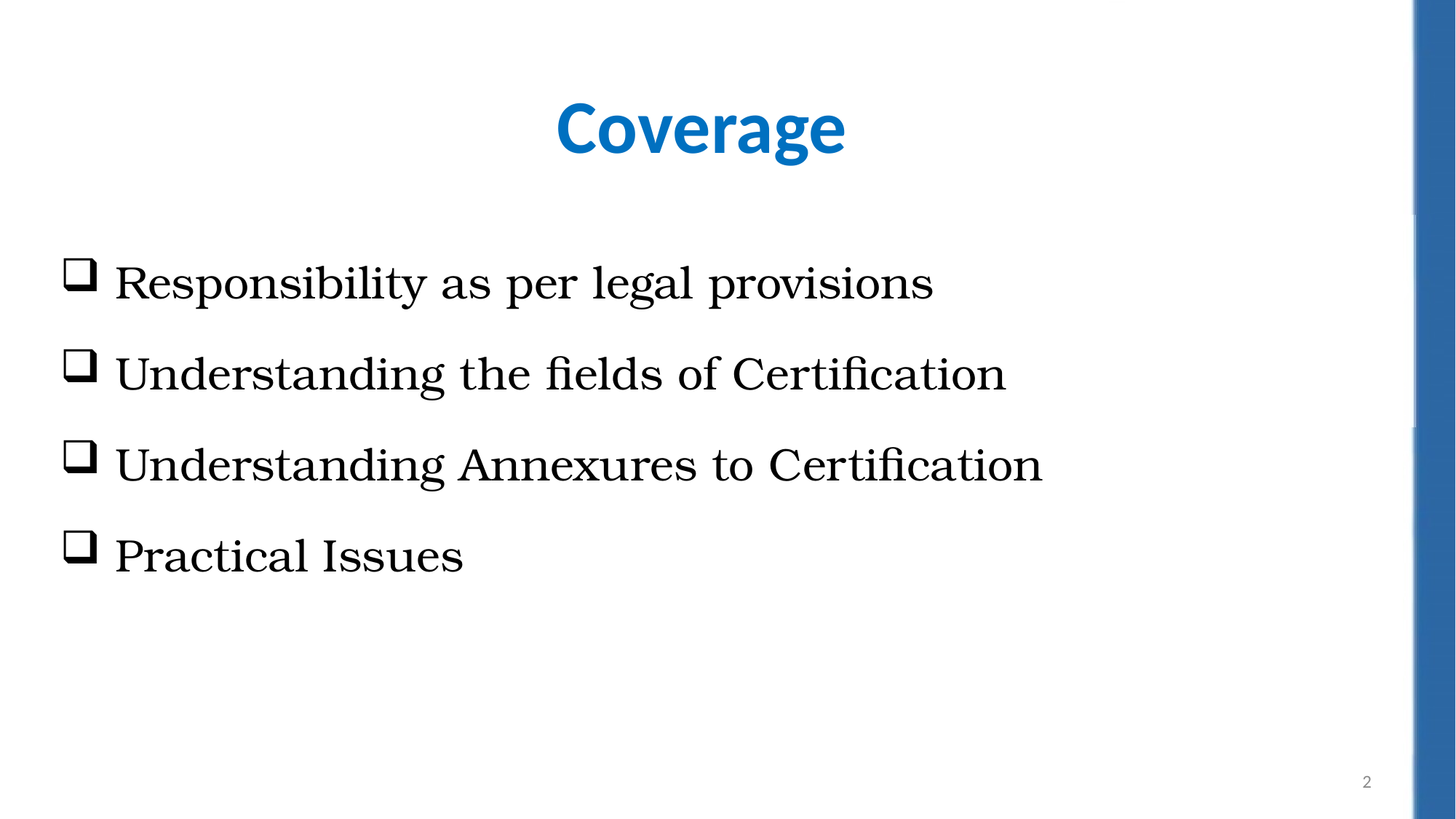

# Coverage
 Responsibility as per legal provisions
 Understanding the fields of Certification
 Understanding Annexures to Certification
 Practical Issues

2